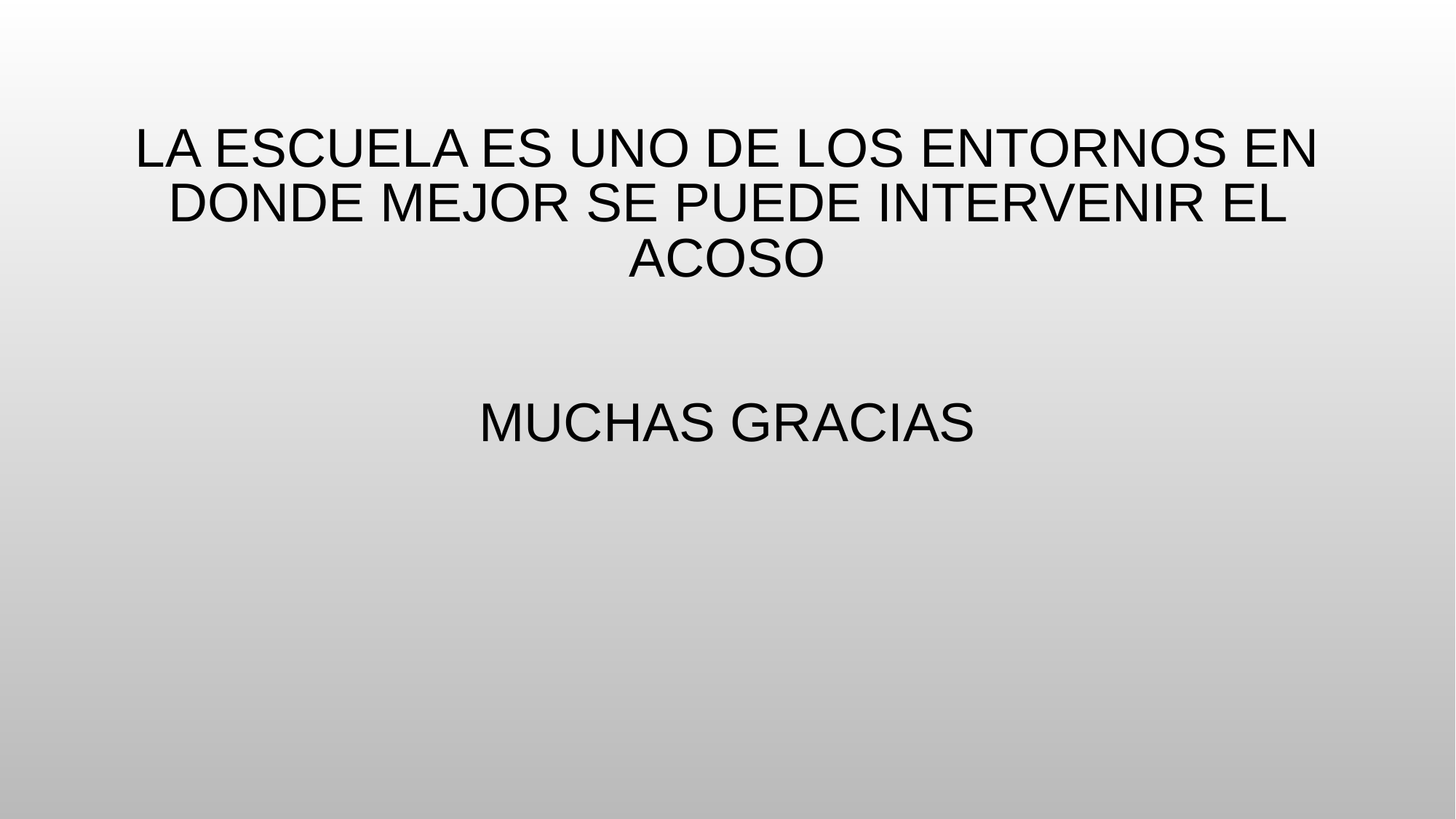

# La escuela es uno de los entornos en donde mejor se puede intervenir el acoso Muchas Gracias